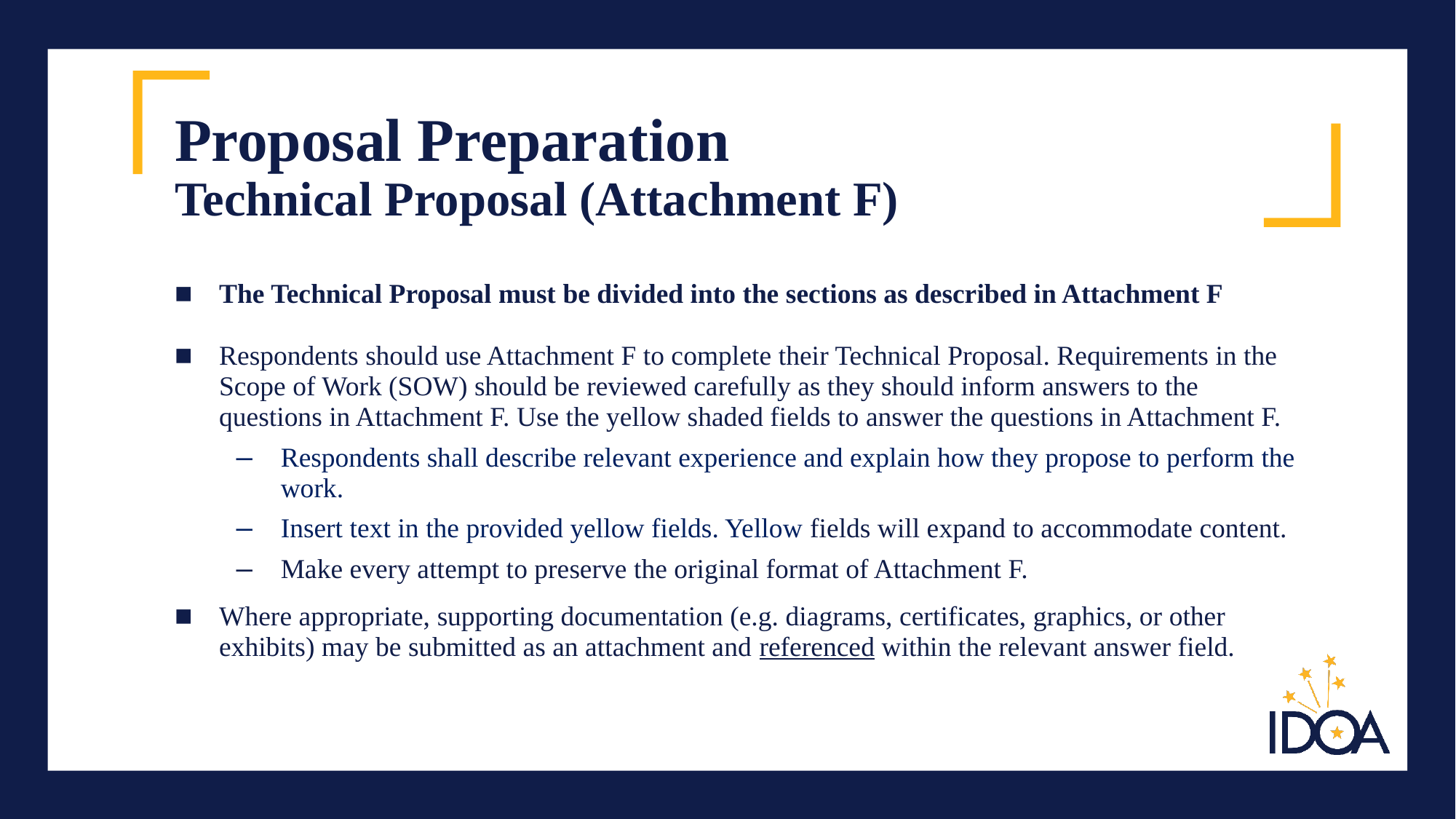

# Proposal Preparation Technical Proposal (Attachment F)
The Technical Proposal must be divided into the sections as described in Attachment F

Respondents should use Attachment F to complete their Technical Proposal. Requirements in the Scope of Work (SOW) should be reviewed carefully as they should inform answers to the questions in Attachment F. Use the yellow shaded fields to answer the questions in Attachment F.
Respondents shall describe relevant experience and explain how they propose to perform the work.
Insert text in the provided yellow fields. Yellow fields will expand to accommodate content.
Make every attempt to preserve the original format of Attachment F.
Where appropriate, supporting documentation (e.g. diagrams, certificates, graphics, or other exhibits) may be submitted as an attachment and referenced within the relevant answer field.